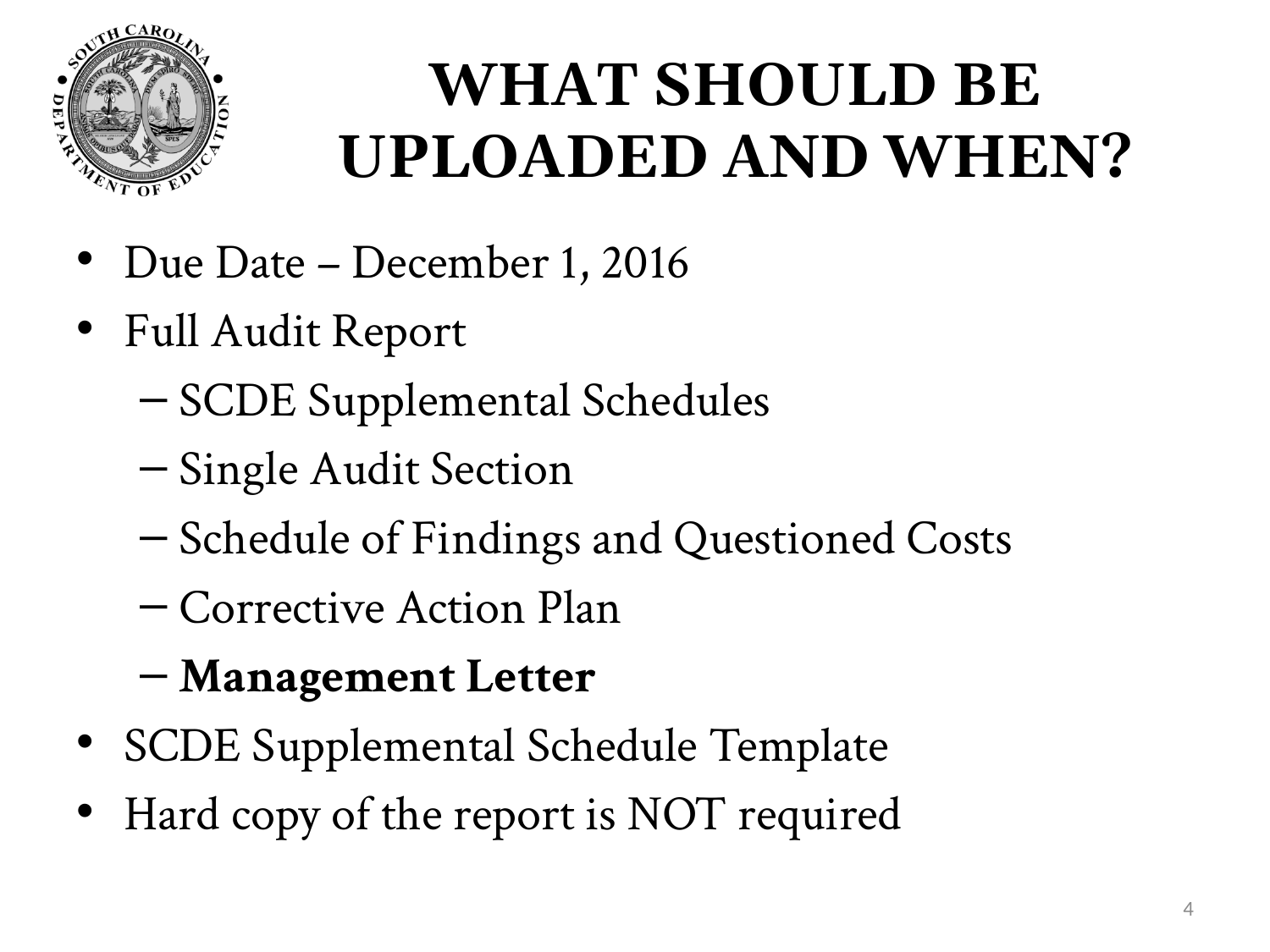

# WHAT SHOULD BE UPLOADED AND WHEN?
Due Date – December 1, 2016
Full Audit Report
SCDE Supplemental Schedules
Single Audit Section
Schedule of Findings and Questioned Costs
Corrective Action Plan
Management Letter
SCDE Supplemental Schedule Template
Hard copy of the report is NOT required

4